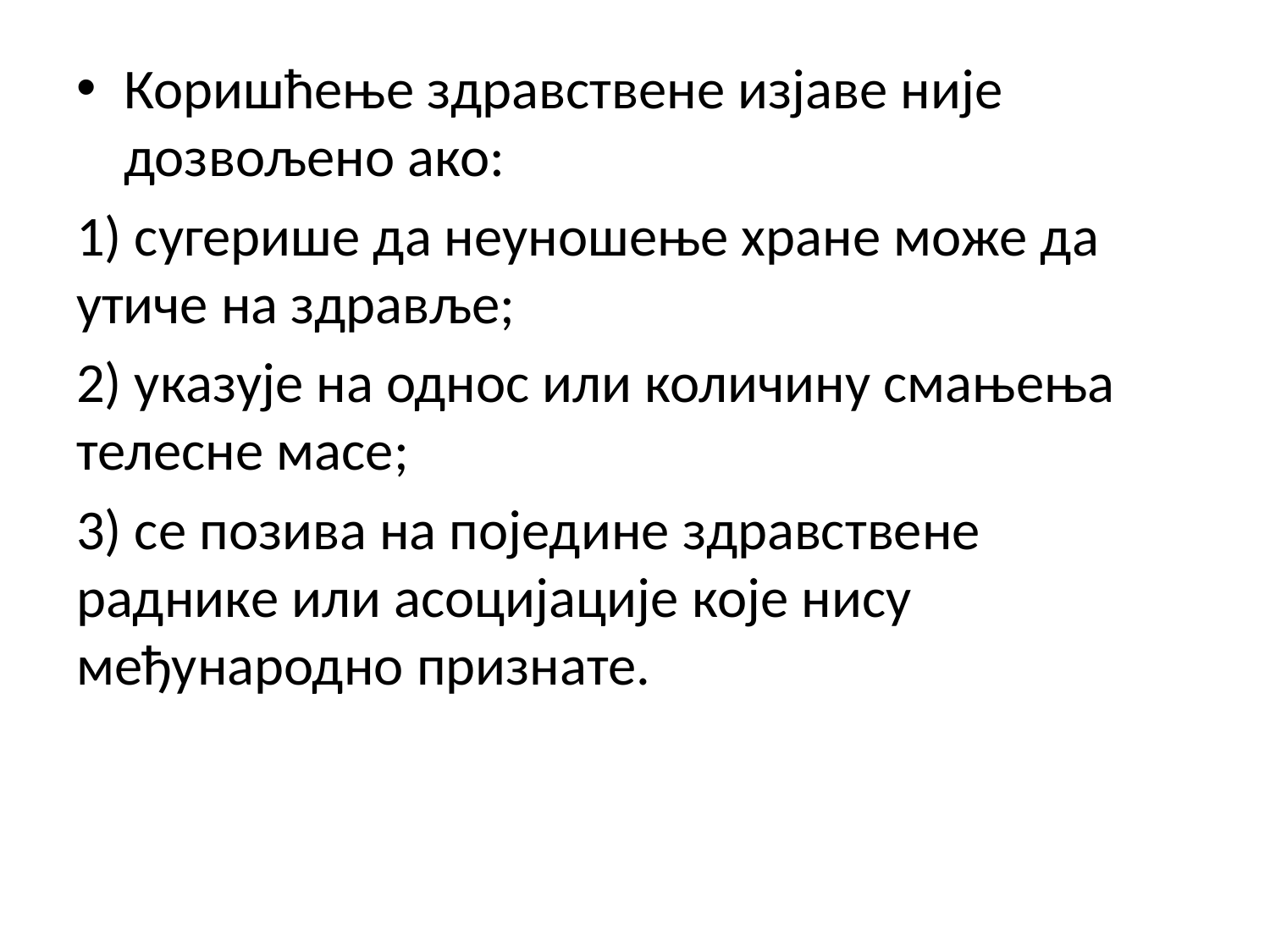

Коришћење здравствене изјаве није дозвољено ако:
1) сугерише да неуношење хране може да утиче на здравље;
2) указује на однос или количину смањења телесне масе;
3) се позива на поједине здравствене раднике или асоцијације које нису међународно признате.